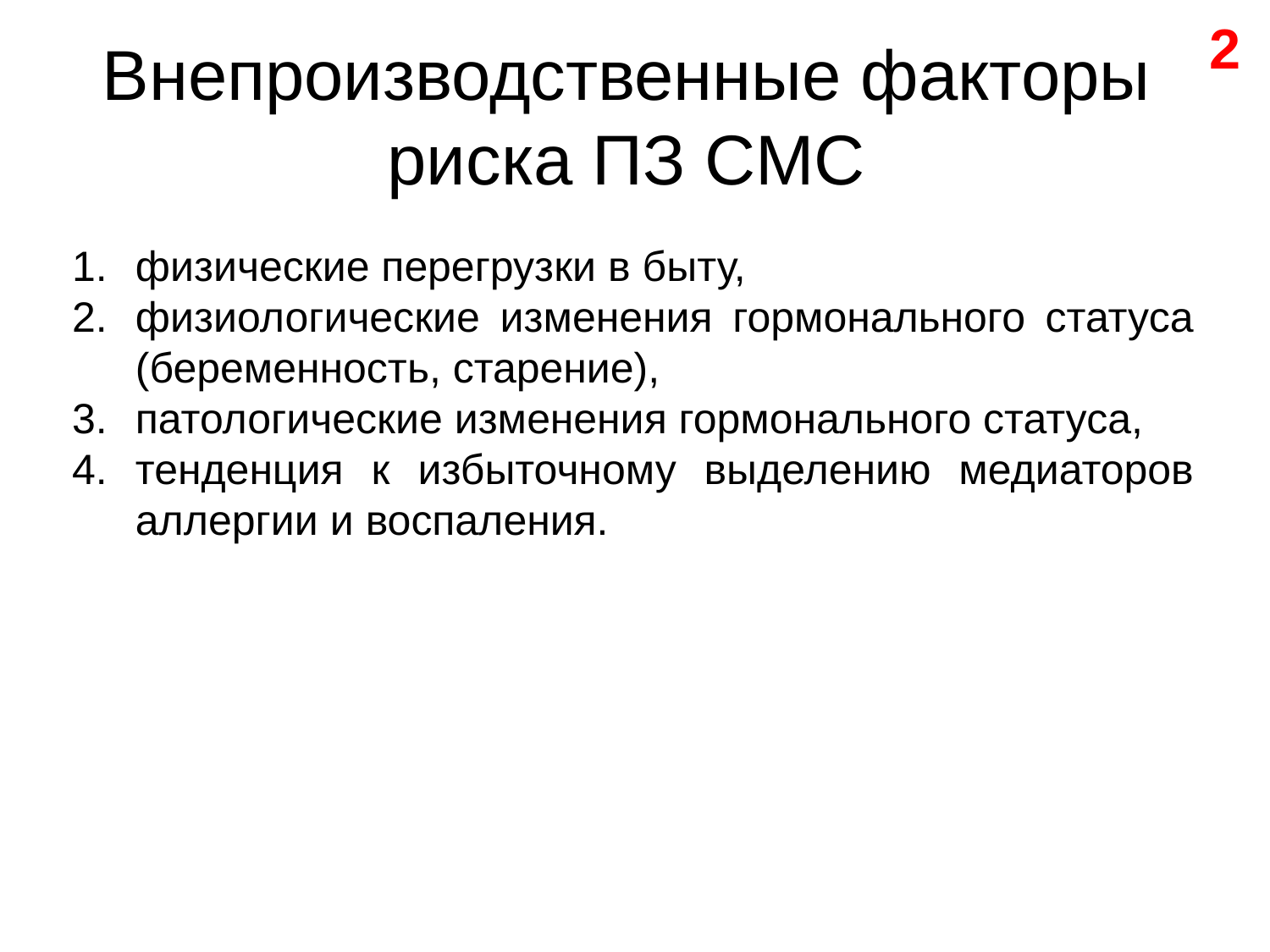

2
Внепроизводственные факторы риска ПЗ СМС
физические перегрузки в быту,
физиологические изменения гормонального статуса (беременность, старение),
патологические изменения гормонального статуса,
тенденция к избыточному выделению медиаторов аллергии и воспаления.